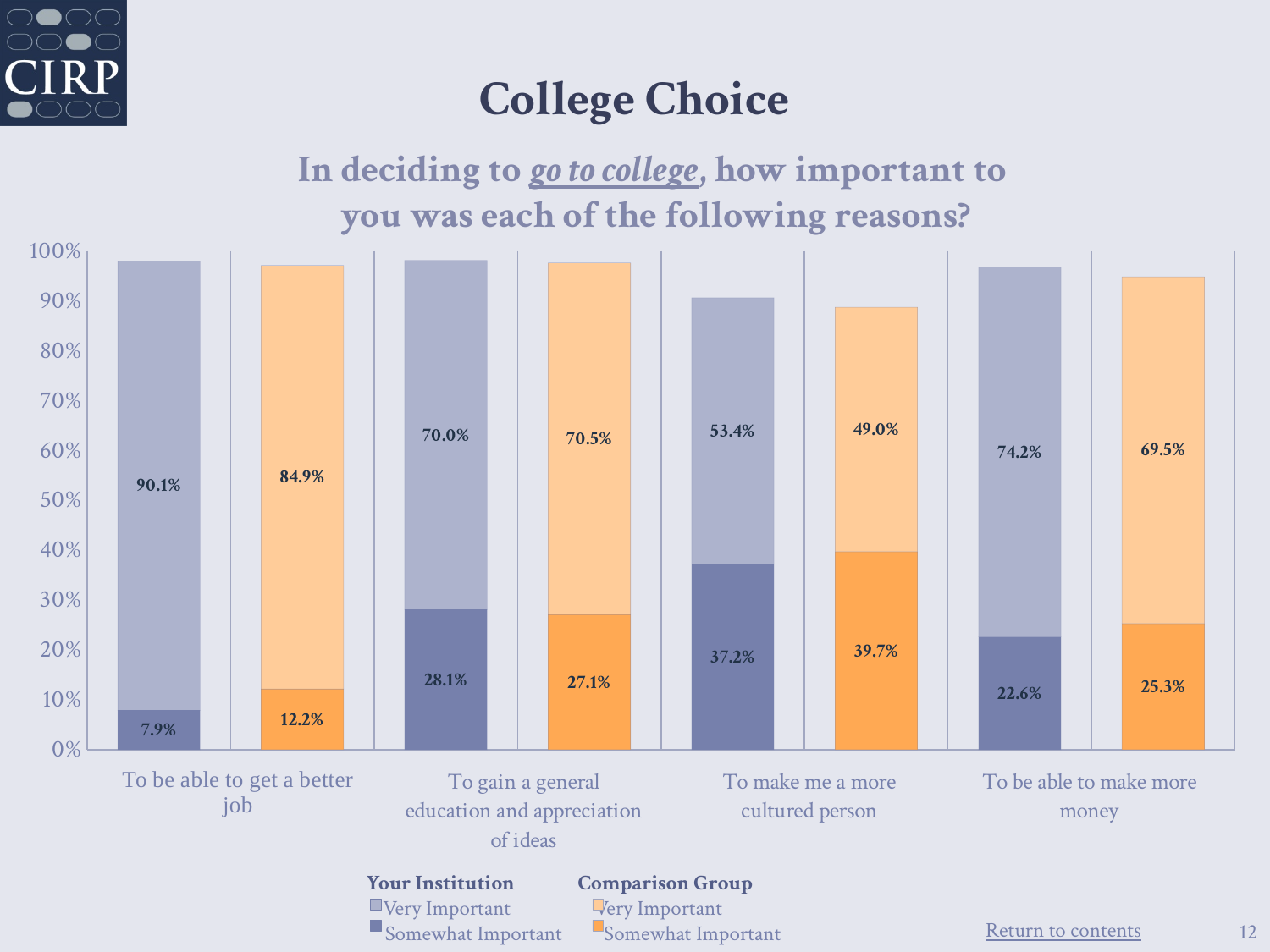

# College Choice
In deciding to go to college, how important to
you was each of the following reasons?

### Chart

| Category | Somewhat Important | Very Important |
|---|---|---|
| Your Institution | 0.079 | 0.901 |
| Comparison Group | 0.122 | 0.849 |
| Your Institution | 0.281 | 0.7 |
| Comparison Group | 0.271 | 0.705 |
| Your Institution | 0.372 | 0.534 |
| Comparison Group | 0.397 | 0.49 |
| Your Institution | 0.226 | 0.742 |
| Comparison Group | 0.253 | 0.695 |
 Your Institution               Comparison Group
     Very Important                  Very Important
     Somewhat Important         Somewhat Important
12